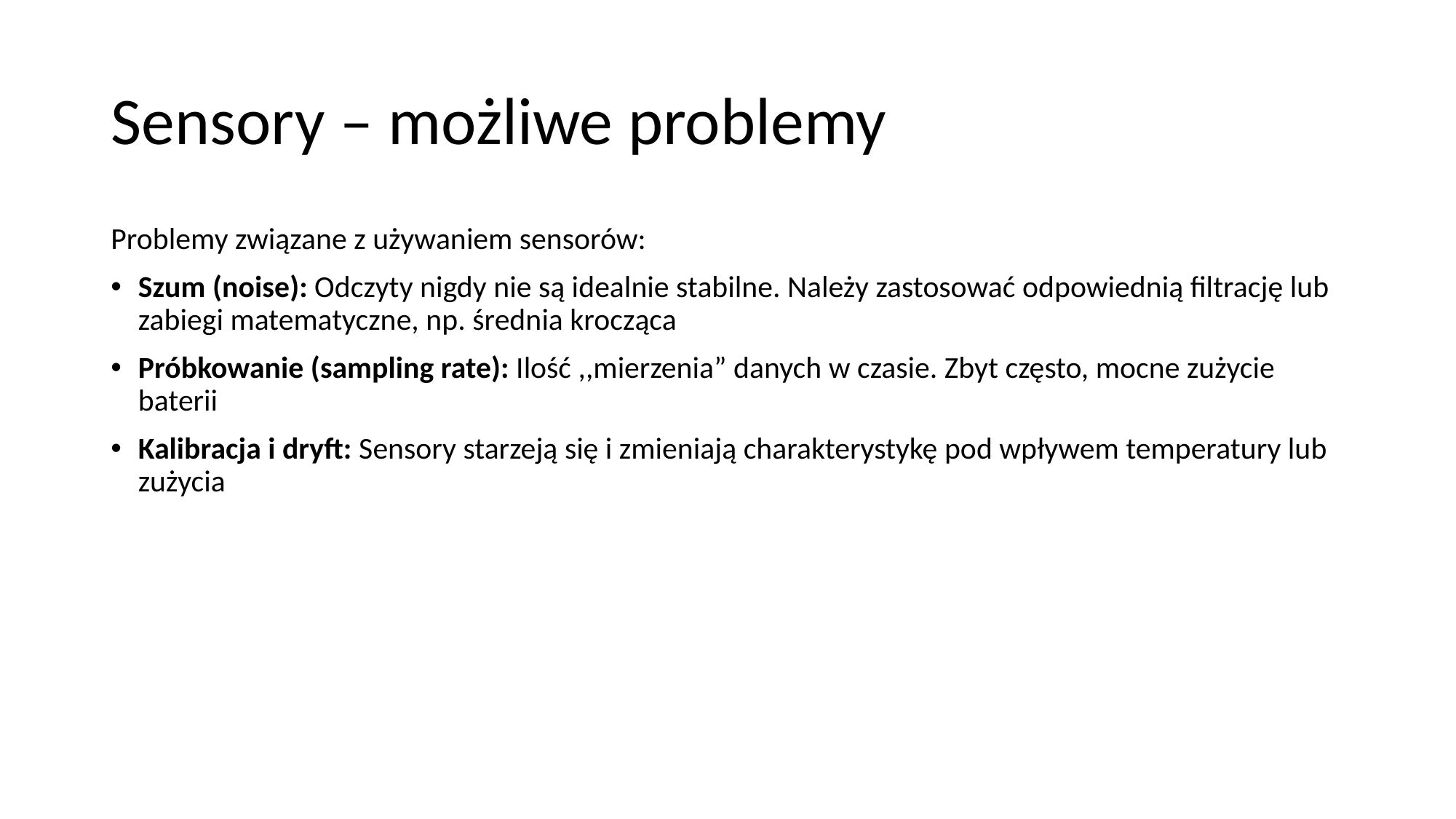

# Sensory – możliwe problemy
Problemy związane z używaniem sensorów:
Szum (noise): Odczyty nigdy nie są idealnie stabilne. Należy zastosować odpowiednią filtrację lub zabiegi matematyczne, np. średnia krocząca
Próbkowanie (sampling rate): Ilość ,,mierzenia” danych w czasie. Zbyt często, mocne zużycie baterii
Kalibracja i dryft: Sensory starzeją się i zmieniają charakterystykę pod wpływem temperatury lub zużycia